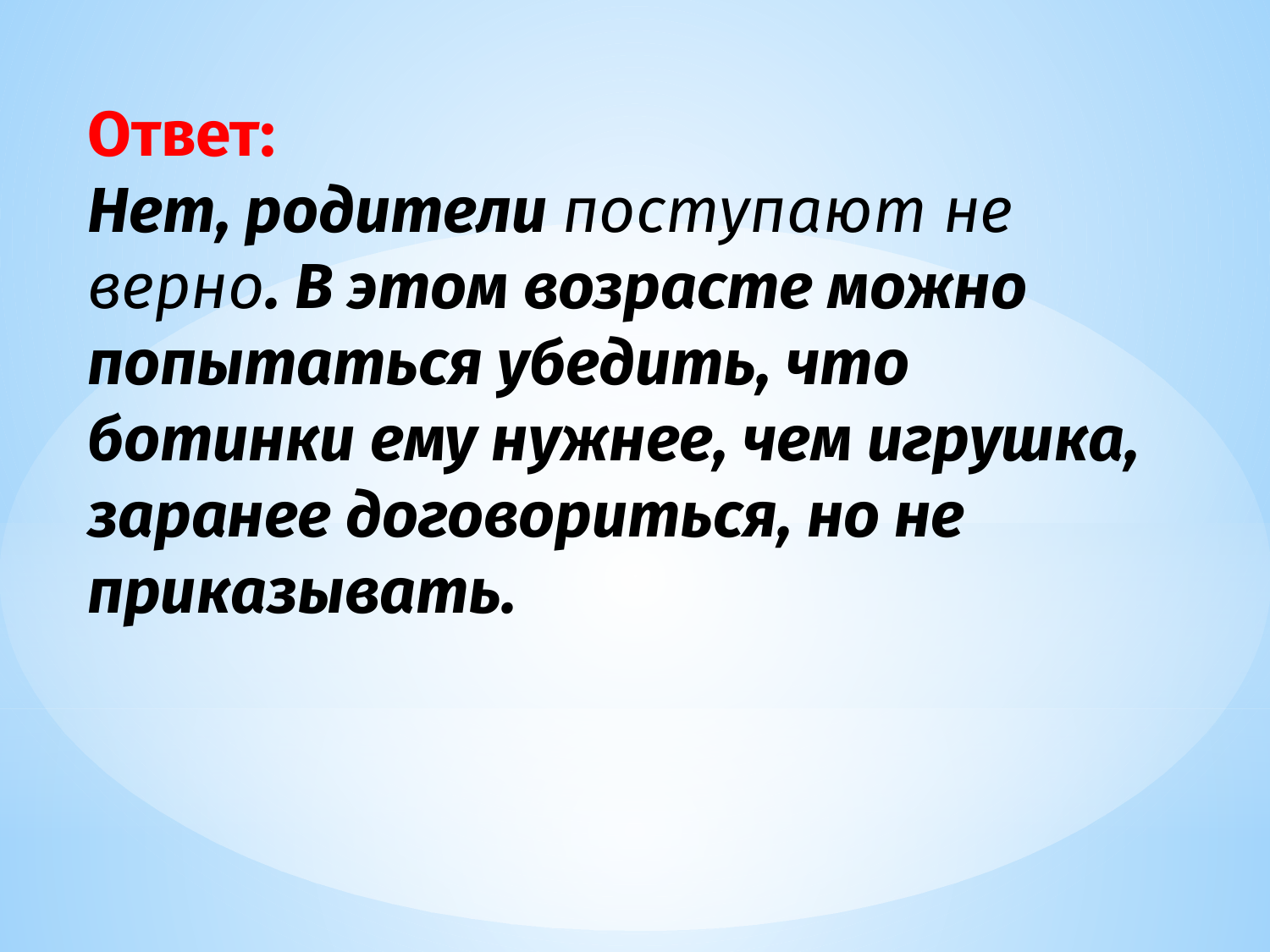

# Ответ: Нет, родители поступают не верно. В этом возрасте можно попытаться убедить, что ботинки ему нужнее, чем игрушка, заранее договориться, но не приказывать.